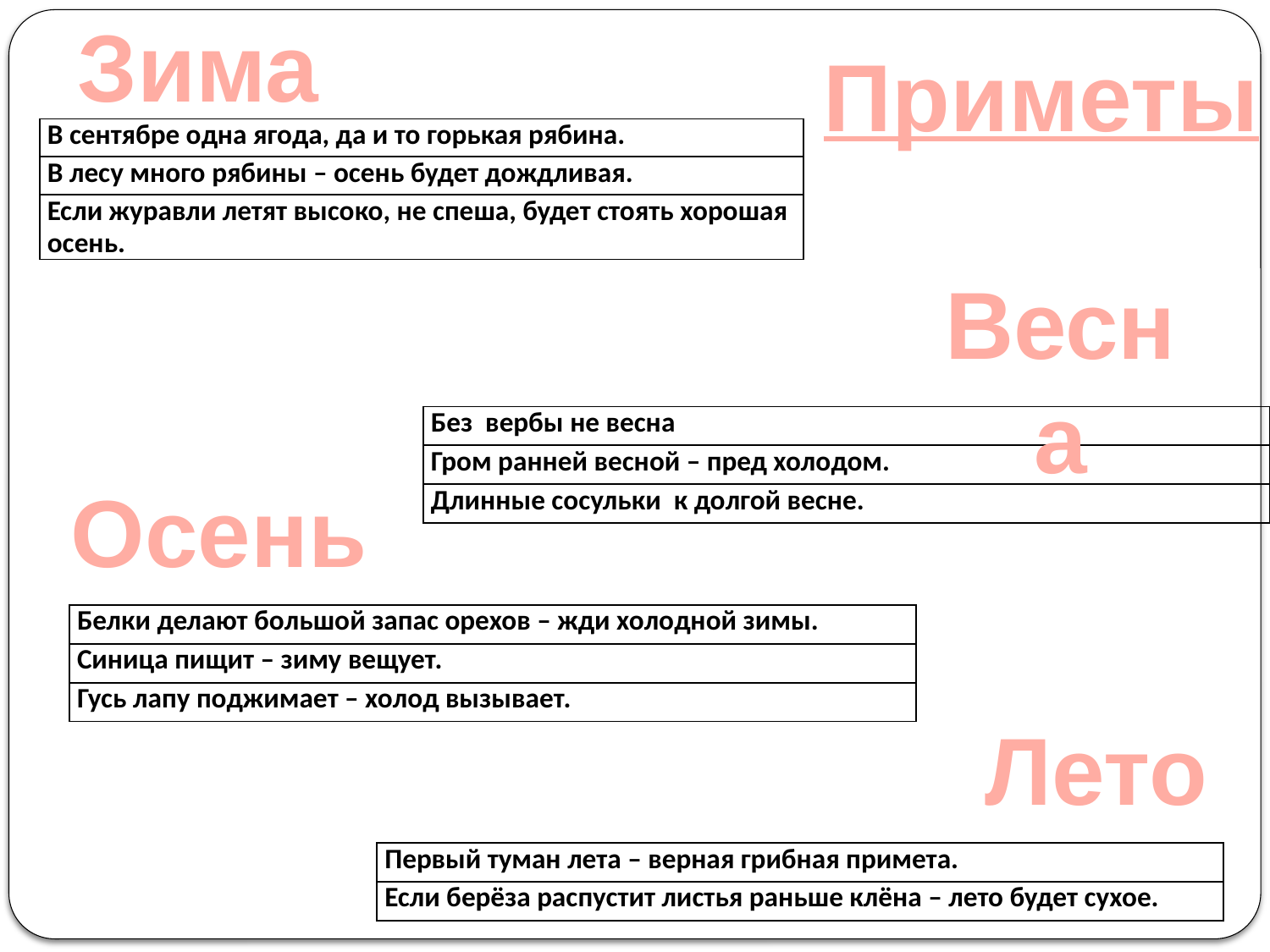

Зима
Приметы
| В сентябре одна ягода, да и то горькая рябина. |
| --- |
| В лесу много рябины – осень будет дождливая. |
| Если журавли летят высоко, не спеша, будет стоять хорошая осень. |
Весна
| Без вербы не весна |
| --- |
| Гром ранней весной – пред холодом. |
| Длинные сосульки к долгой весне. |
Осень
| Белки делают большой запас орехов – жди холодной зимы. |
| --- |
| Синица пищит – зиму вещует. |
| Гусь лапу поджимает – холод вызывает. |
Лето
| Первый туман лета – верная грибная примета. |
| --- |
| Если берёза распустит листья раньше клёна – лето будет сухое. |